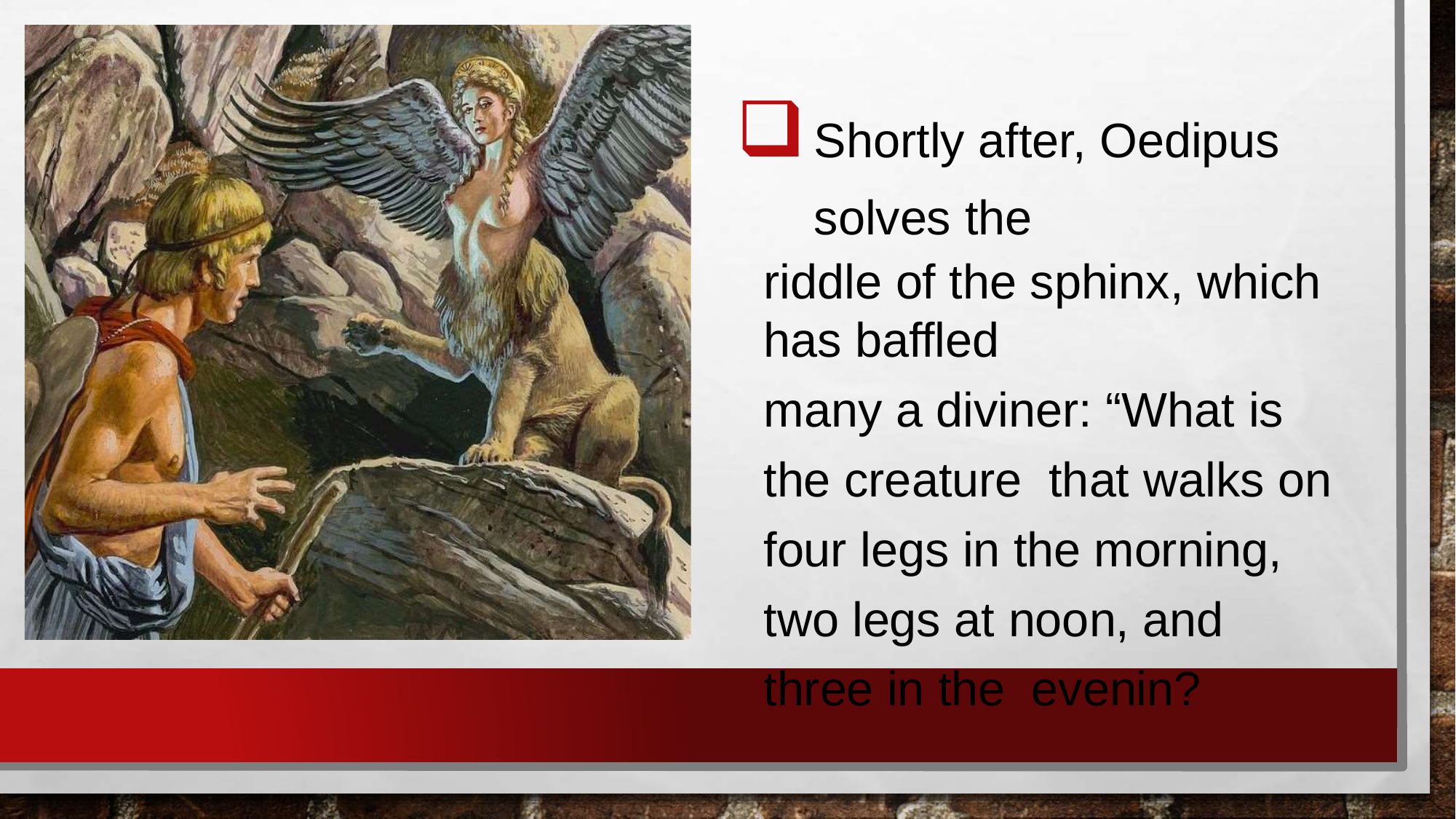

Shortly after, Oedipus solves the
riddle of the sphinx, which has baffled
many a diviner: “What is the creature  that walks on four legs in the morning,  two legs at noon, and three in the  evenin?